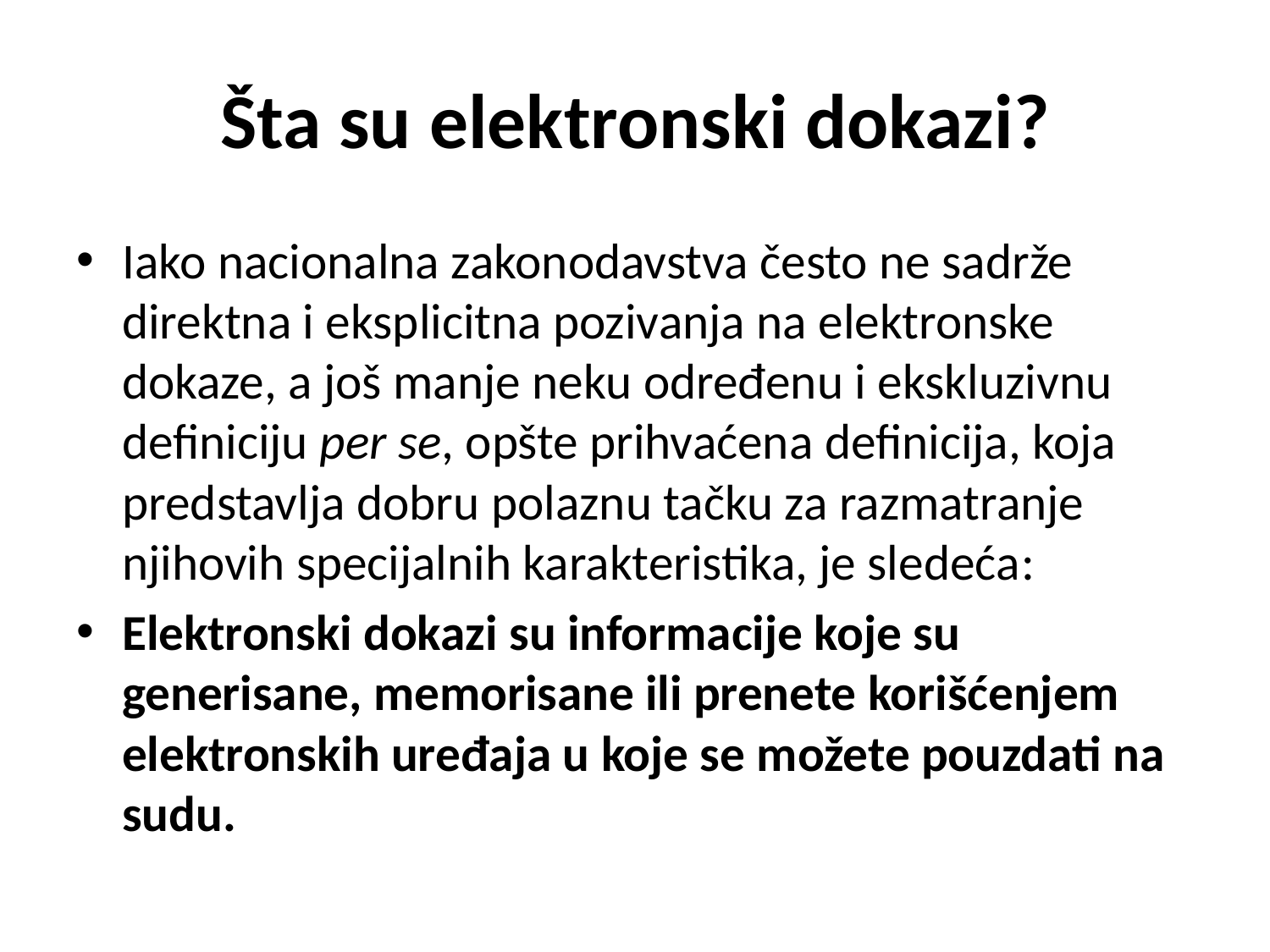

# Šta su elektronski dokazi?
Iako nacionalna zakonodavstva često ne sadrže direktna i eksplicitna pozivanja na elektronske dokaze, a još manje neku određenu i ekskluzivnu definiciju per se, opšte prihvaćena definicija, koja predstavlja dobru polaznu tačku za razmatranje njihovih specijalnih karakteristika, je sledeća:
Elektronski dokazi su informacije koje su generisane, memorisane ili prenete korišćenjem elektronskih uređaja u koje se možete pouzdati na sudu.